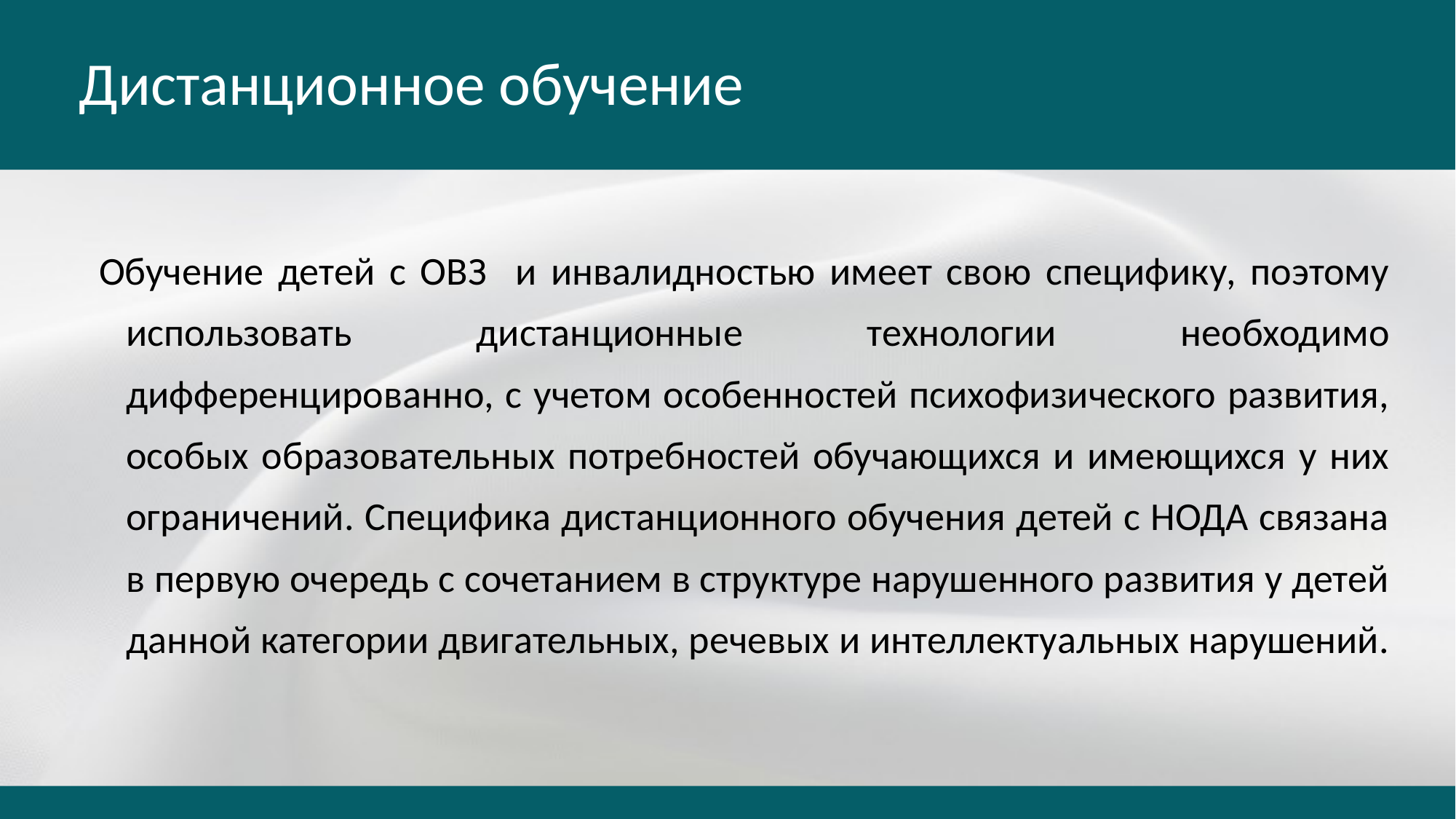

# Дистанционное обучение
Обучение детей с ОВЗ  и инвалидностью имеет свою специфику, поэтому использовать дистанционные технологии необходимо дифференцированно, с учетом особенностей психофизического развития, особых образовательных потребностей обучающихся и имеющихся у них ограничений. Специфика дистанционного обучения детей с НОДА связана в первую очередь с сочетанием в структуре нарушенного развития у детей данной категории двигательных, речевых и интеллектуальных нарушений.